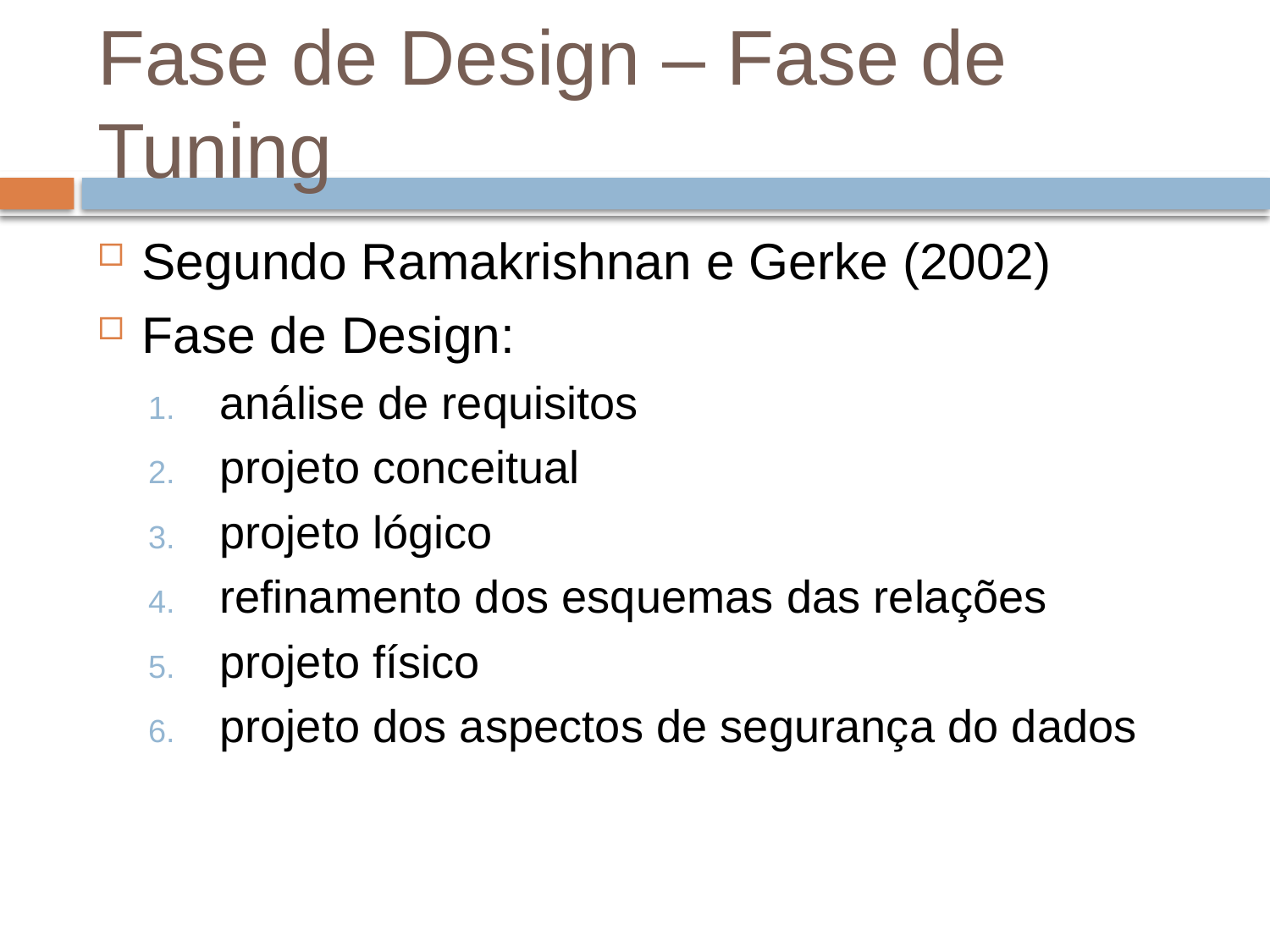

# Fase de Design – Fase de Tuning
Segundo Ramakrishnan e Gerke (2002)
Fase de Design:
análise de requisitos
projeto conceitual
projeto lógico
refinamento dos esquemas das relações
projeto físico
projeto dos aspectos de segurança do dados